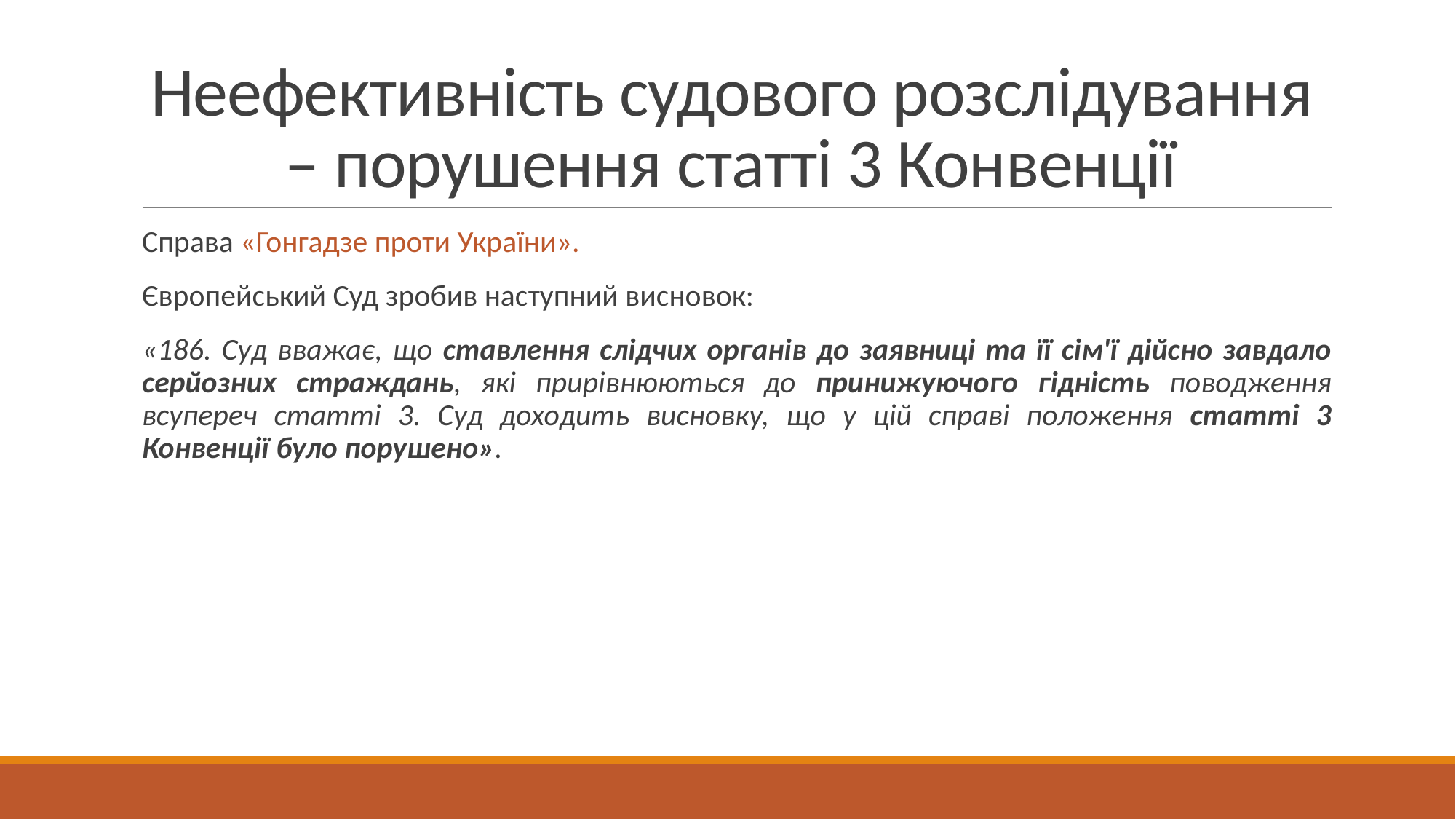

# Неефективність судового розслідування – порушення статті 3 Конвенції
Справа «Гонгадзе проти України».
Європейський Суд зробив наступний висновок:
«186. Суд вважає, що ставлення слідчих органів до заявниці та її сім'ї дійсно завдало серйозних страждань, які прирівнюються до принижуючого гідність поводження всупереч статті 3. Суд доходить висновку, що у цій справі положення статті 3 Конвенції було порушено».